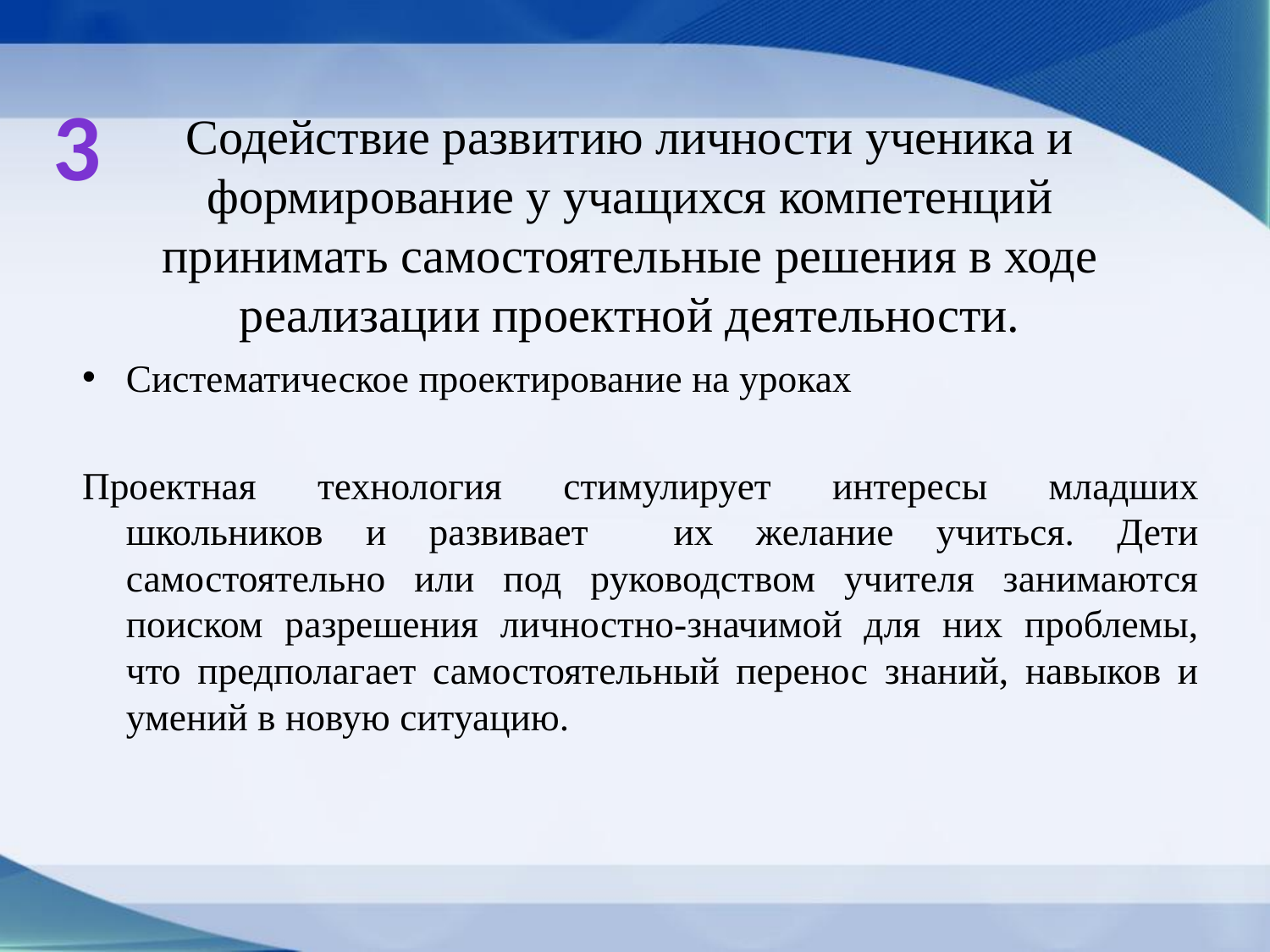

3
# Содействие развитию личности ученика и формирование у учащихся компетенций принимать самостоятельные решения в ходе реализации проектной деятельности.
Систематическое проектирование на уроках

Проектная технология стимулирует интересы младших школьников и развивает  их желание учиться. Дети самостоятельно или под руководством учителя занимаются поиском разрешения личностно-значимой для них проблемы, что предполагает самостоятельный перенос знаний, навыков и умений в новую ситуацию.